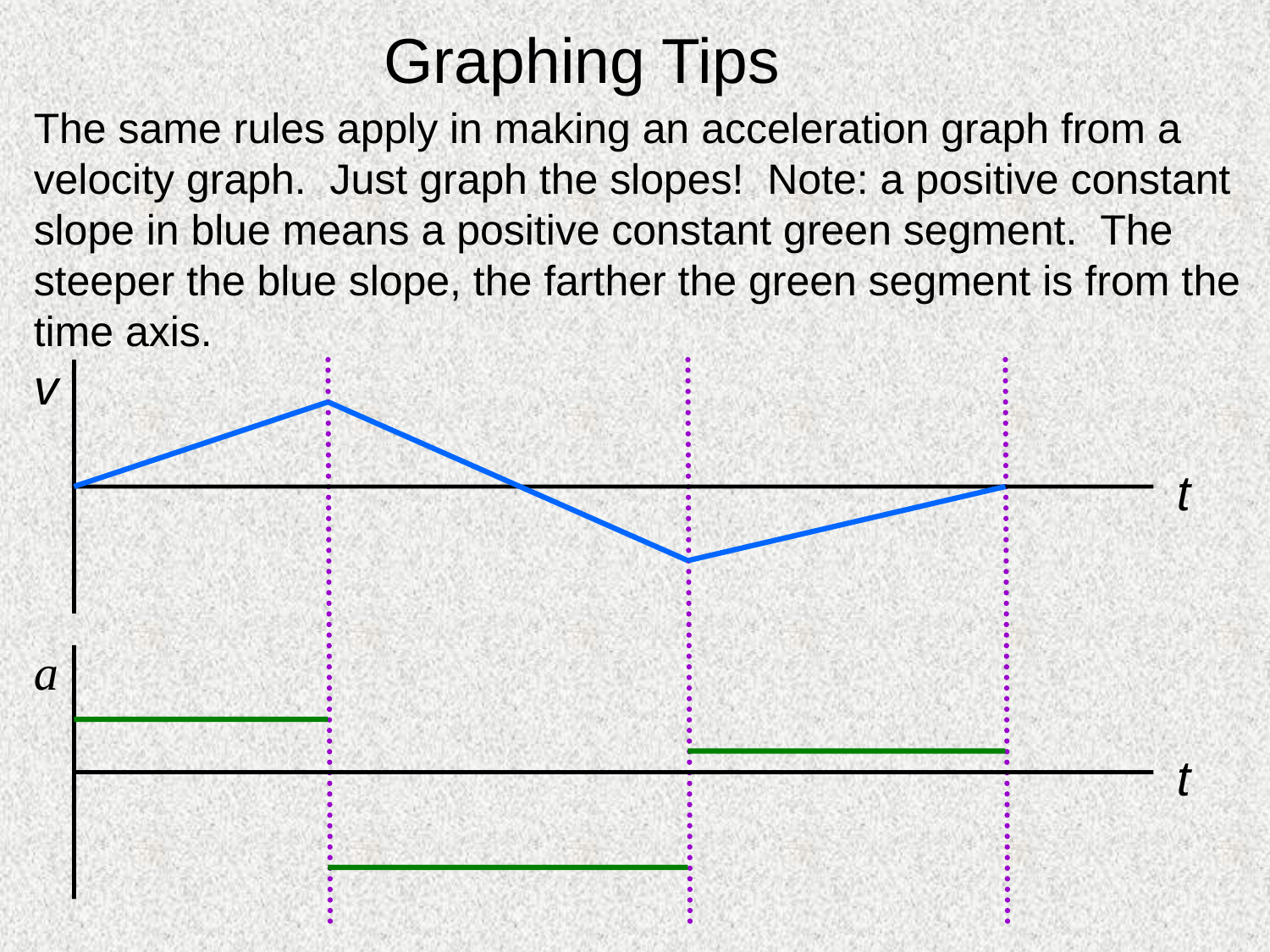

# Graphing Tips
The same rules apply in making an acceleration graph from a velocity graph.  Just graph the slopes!  Note: a positive constant slope in blue means a positive constant green segment.  The steeper the blue slope, the farther the green segment is from the time axis.
v

t

a

t